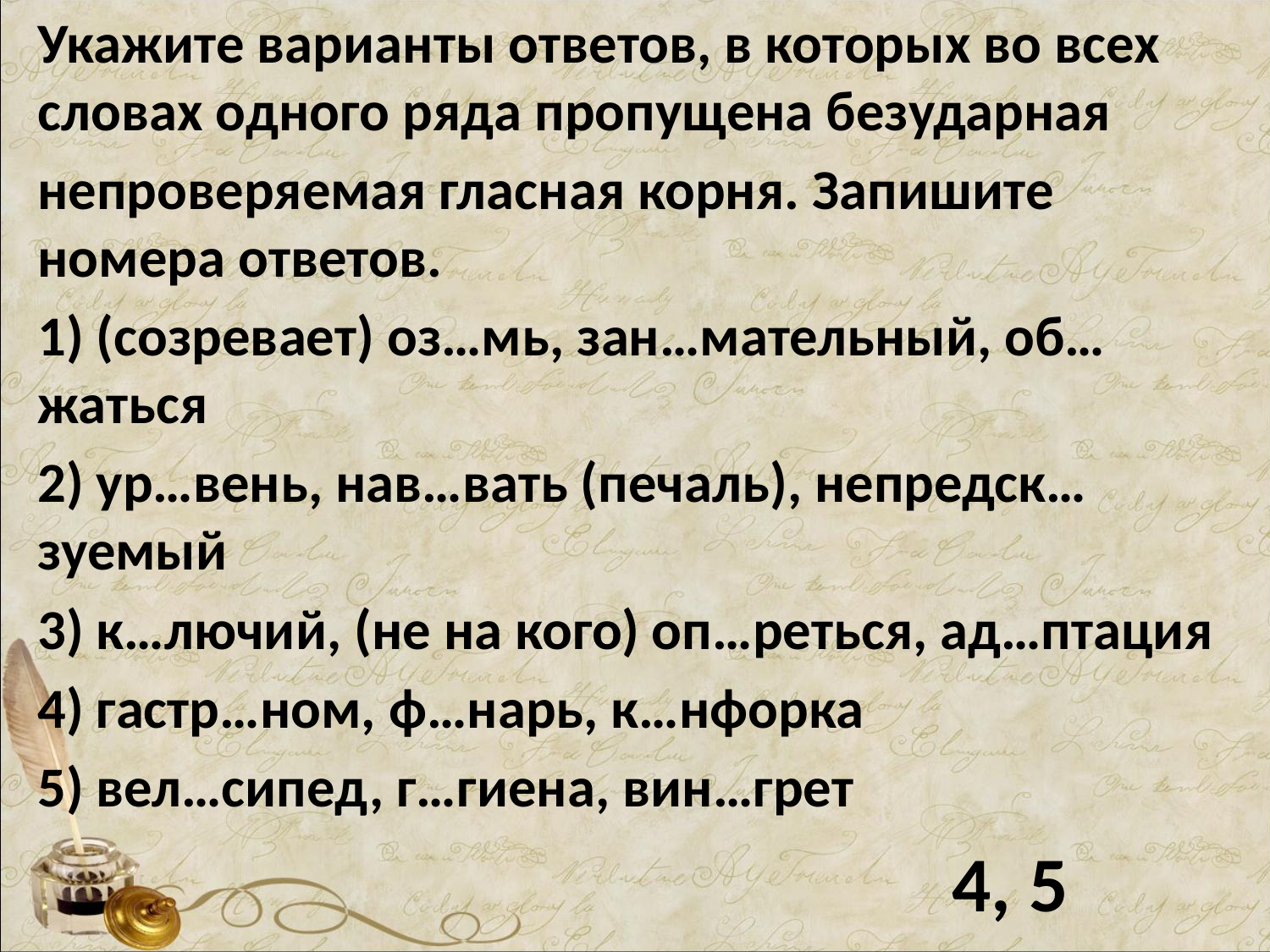

Укажите варианты ответов, в которых во всех словах одного ряда пропущена безударная
непроверяемая гласная корня. Запишите номера ответов.
1) (созревает) оз…мь, зан…мательный, об…жаться
2) ур…вень, нав…вать (печаль), непредск…зуемый
3) к…лючий, (не на кого) оп…реться, ад…птация
4) гастр…ном, ф…нарь, к…нфорка
5) вел…сипед, г…гиена, вин…грет
                                                                        4, 5